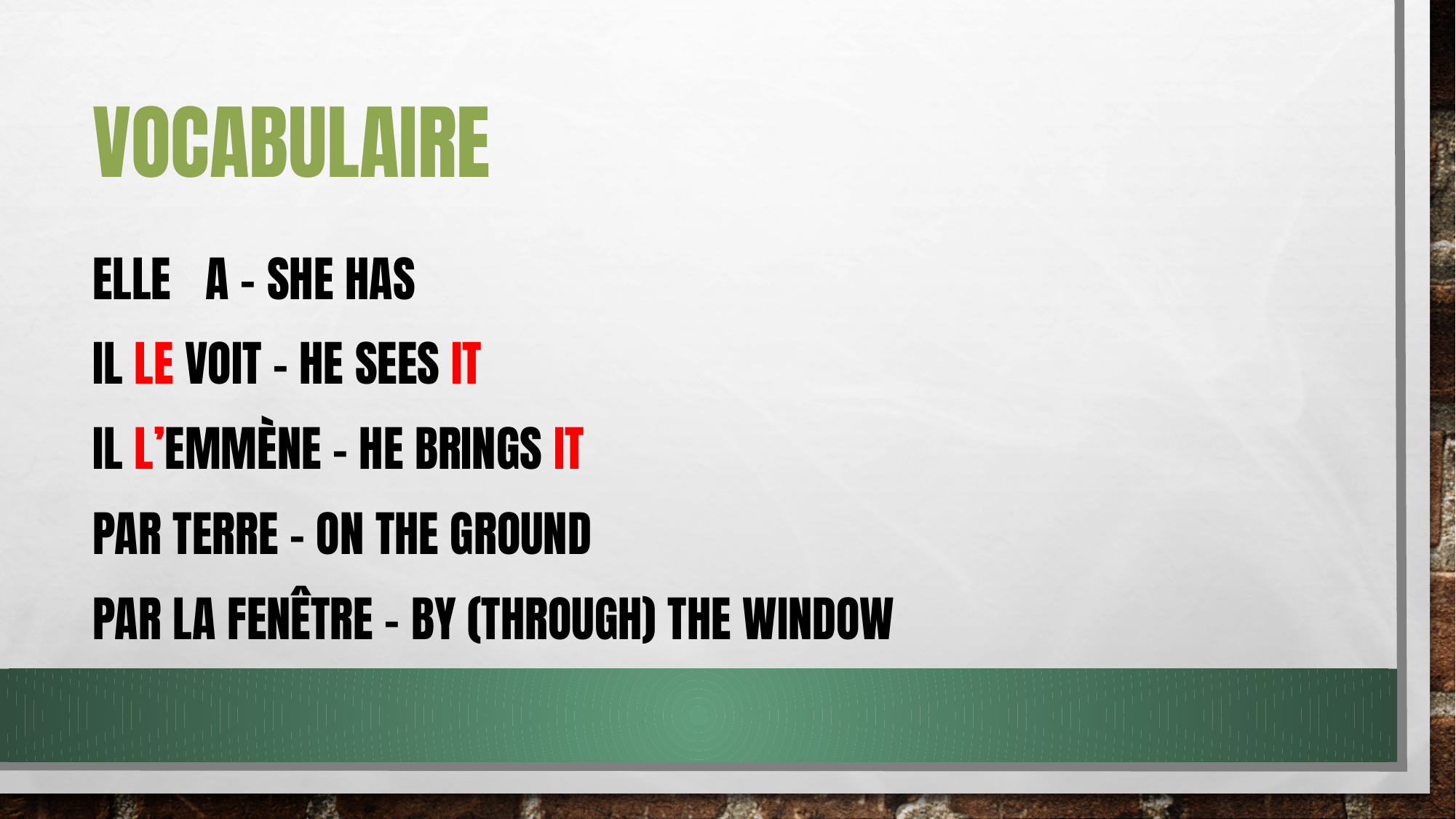

# vocabulaire
Elle   a – she has
Il le voit – he sees it
Il l’emmène – he brings it
Par terre – on the ground
Par la fenêtre – by (through) the window